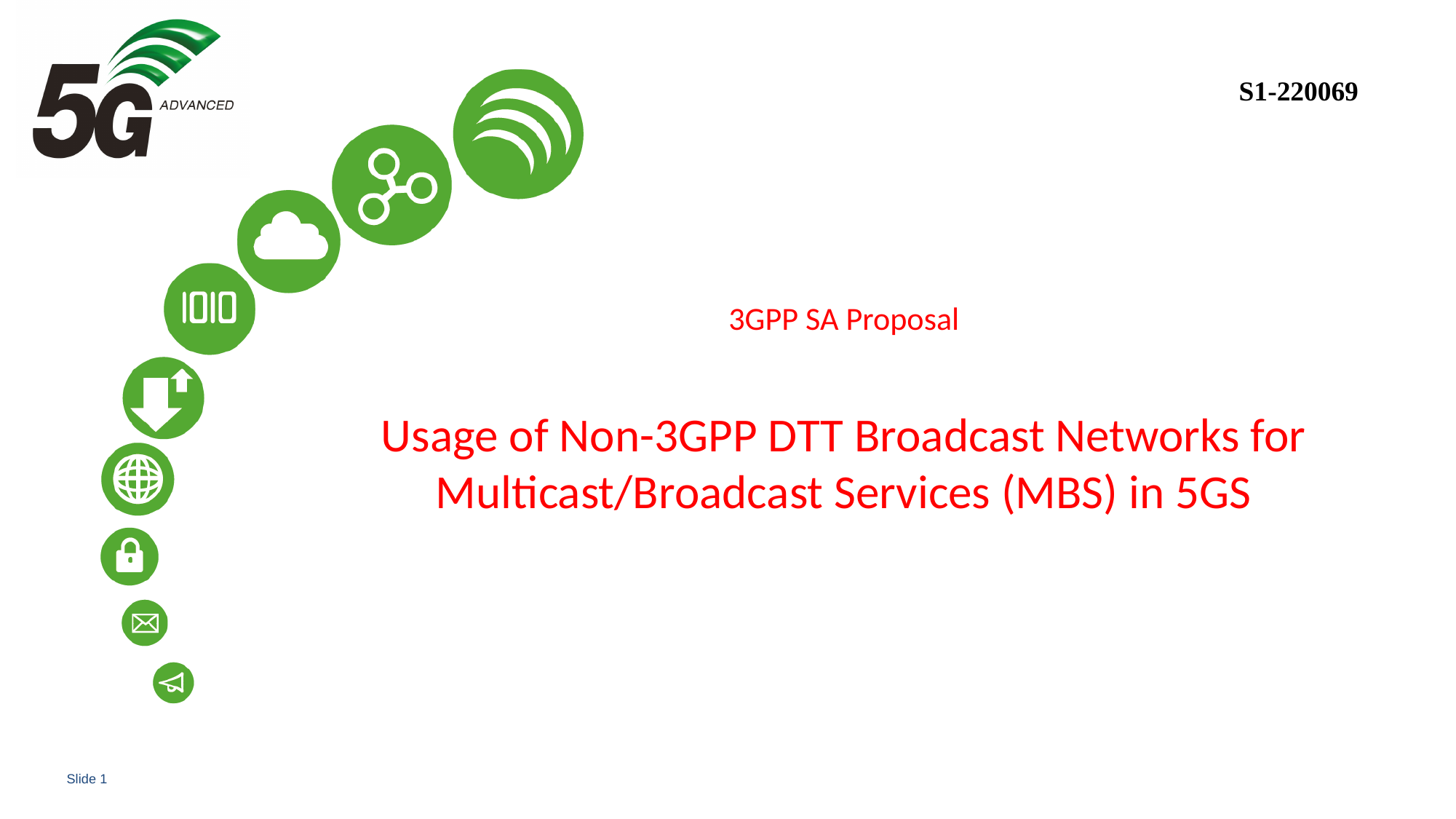

S1-220069
# 3GPP SA Proposal c Usage of Non-3GPP DTT Broadcast Networks for Multicast/Broadcast Services (MBS) in 5GS